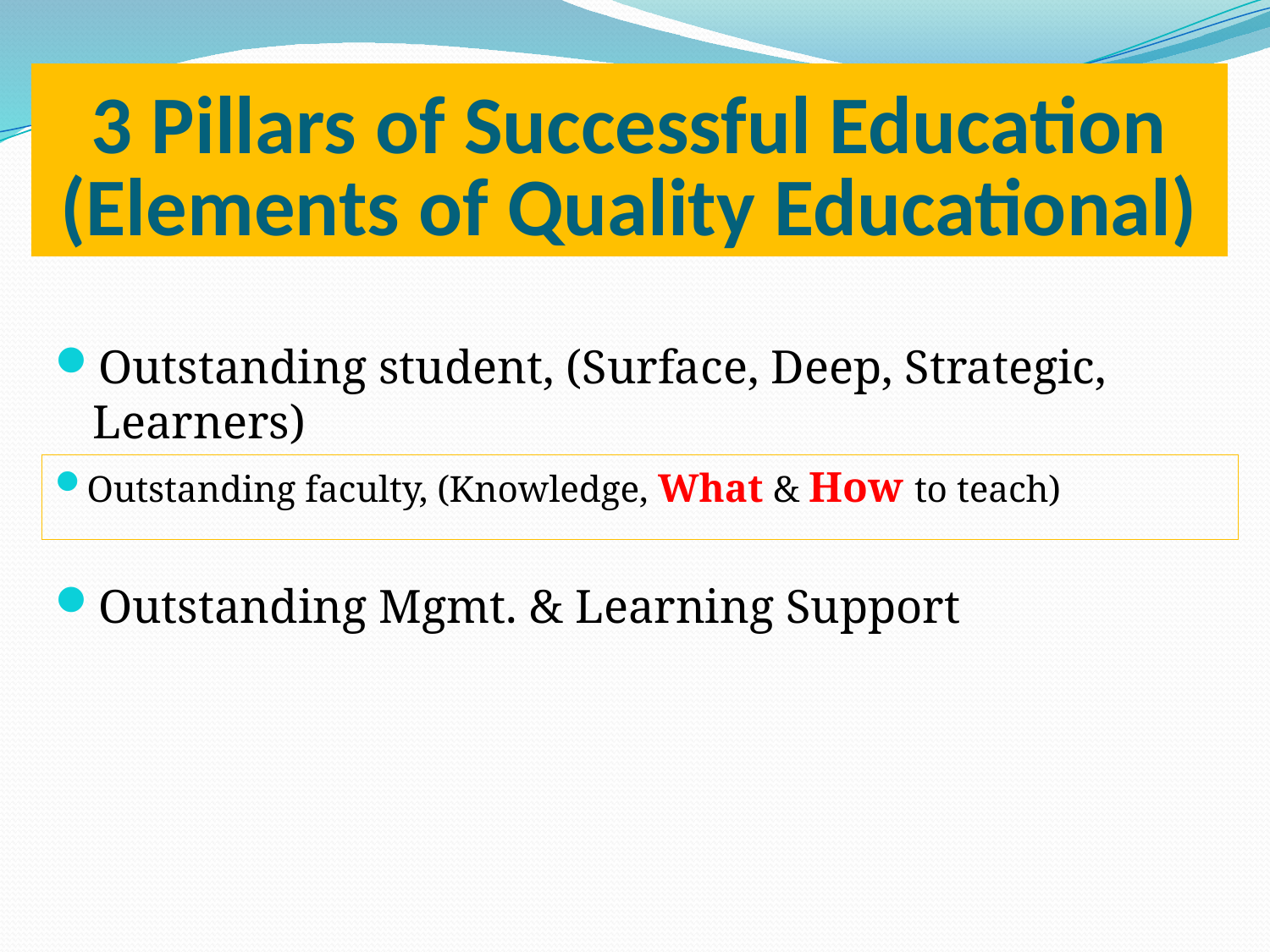

# 3 Pillars of Successful Education (Elements of Quality Educational)
Outstanding student, (Surface, Deep, Strategic, Learners)
Outstanding faculty, (Knowledge, What & How to teach)
Outstanding Mgmt. & Learning Support